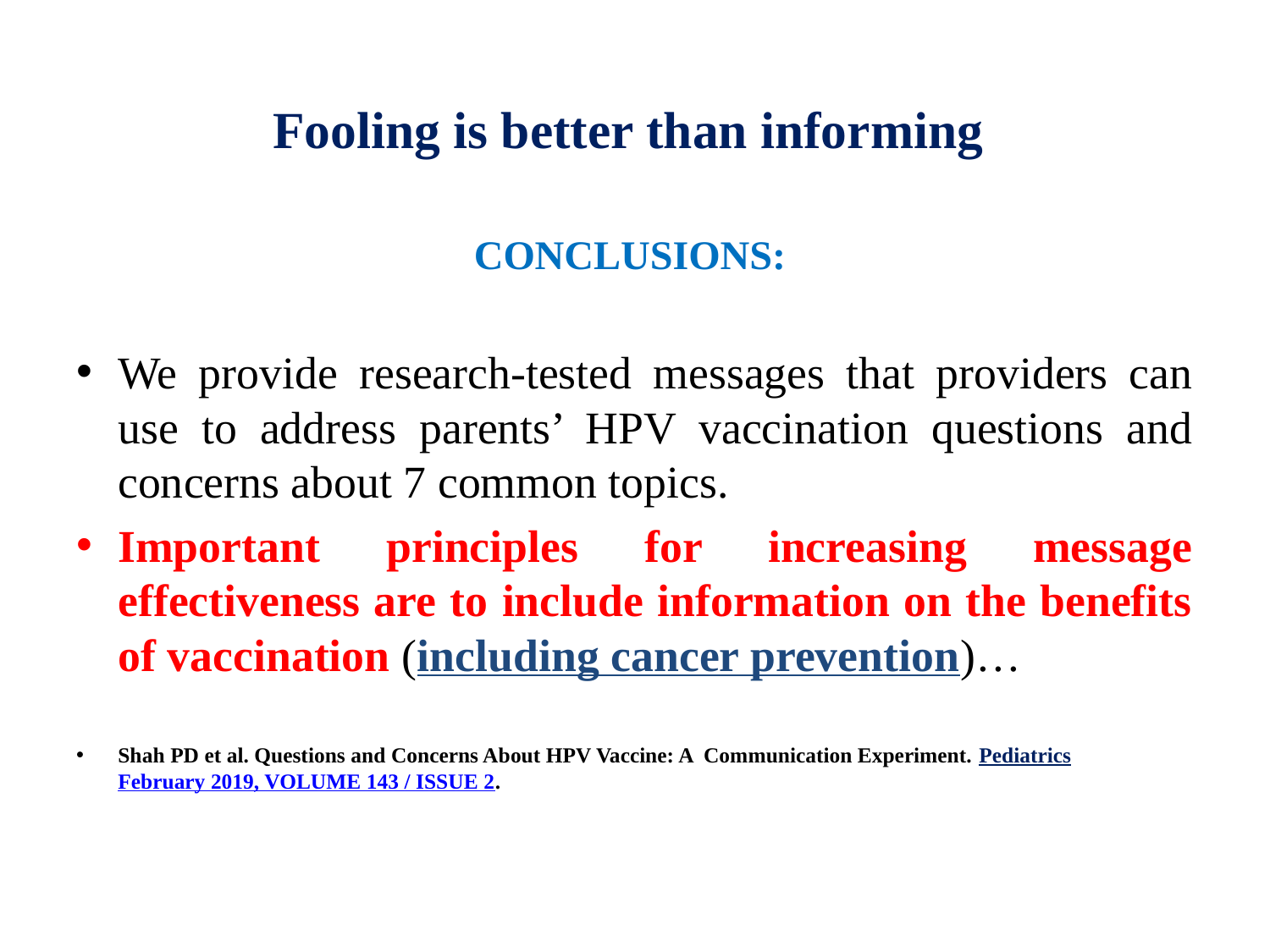

# Fooling is better than informing
CONCLUSIONS:

We provide research-tested messages that providers can use to address parents’ HPV vaccination questions and concerns about 7 common topics.
Important principles for increasing message effectiveness are to include information on the benefits of vaccination (including cancer prevention)…

Shah PD et al. Questions and Concerns About HPV Vaccine: A  Communication Experiment. Pediatrics February 2019, VOLUME 143 / ISSUE 2.